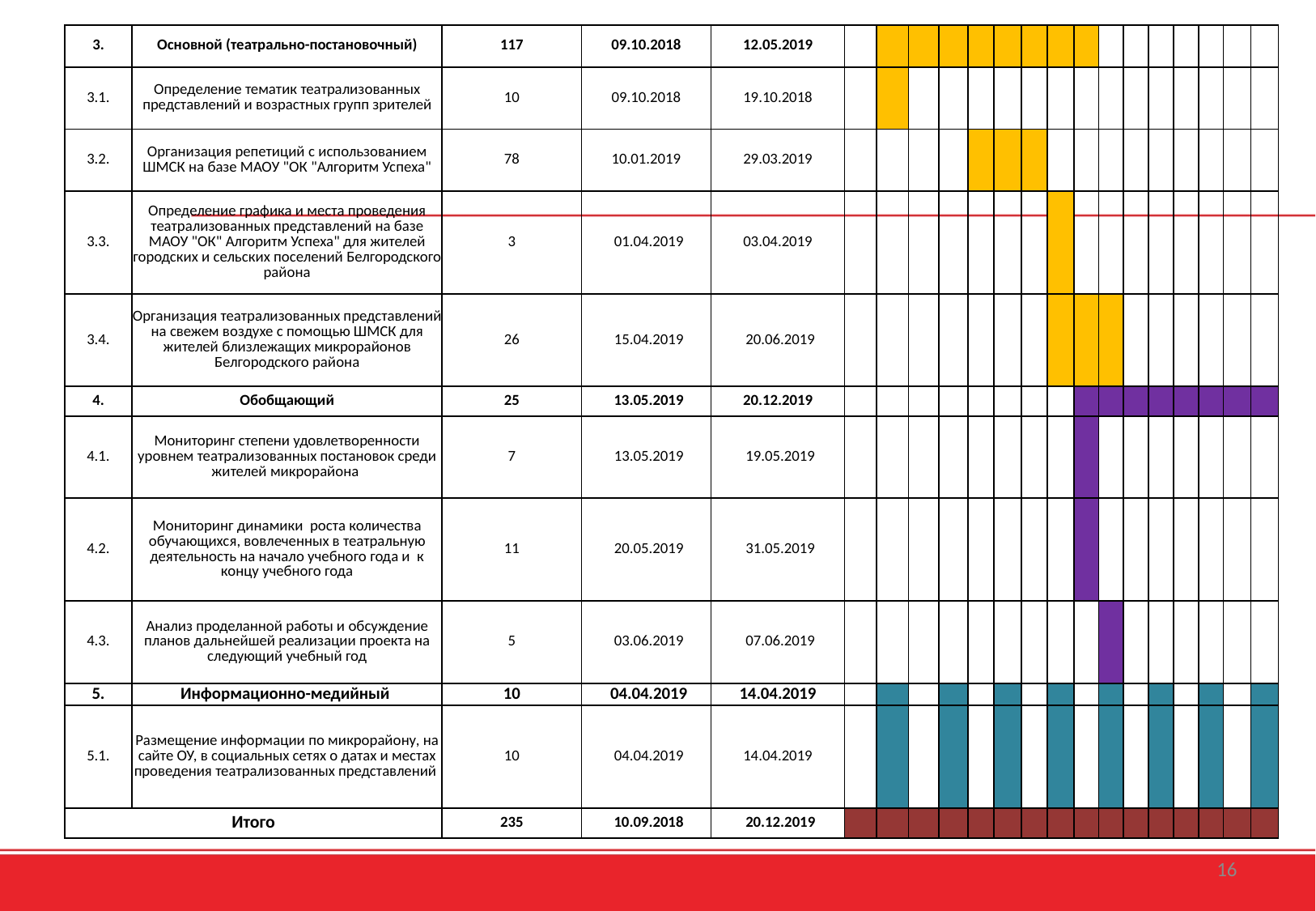

| 3. | Основной (театрально-постановочный) | 117 | 09.10.2018 | 12.05.2019 |  |  |  |  |  |  |  |  |  |  |  |  |  |  |  |  |
| --- | --- | --- | --- | --- | --- | --- | --- | --- | --- | --- | --- | --- | --- | --- | --- | --- | --- | --- | --- | --- |
| 3.1. | Определение тематик театрализованных представлений и возрастных групп зрителей | 10 | 09.10.2018 | 19.10.2018 |  |  |  |  |  |  |  |  |  |  |  |  |  |  |  |  |
| 3.2. | Организация репетиций с использованием ШМСК на базе МАОУ "ОК "Алгоритм Успеха" | 78 | 10.01.2019 | 29.03.2019 |  |  |  |  |  |  |  |  |  |  |  |  |  |  |  |  |
| 3.3. | Определение графика и места проведения театрализованных представлений на базе МАОУ "ОК" Алгоритм Успеха" для жителей городских и сельских поселений Белгородского района | 3 | 01.04.2019 | 03.04.2019 |  |  |  |  |  |  |  |  |  |  |  |  |  |  |  |  |
| 3.4. | Организация театрализованных представлений на свежем воздухе с помощью ШМСК для жителей близлежащих микрорайонов Белгородского района | 26 | 15.04.2019 | 20.06.2019 |  |  |  |  |  |  |  |  |  |  |  |  |  |  |  |  |
| 4. | Обобщающий | 25 | 13.05.2019 | 20.12.2019 |  |  |  |  |  |  |  |  |  |  |  |  |  |  |  |  |
| 4.1. | Мониторинг степени удовлетворенности уровнем театрализованных постановок среди жителей микрорайона | 7 | 13.05.2019 | 19.05.2019 |  |  |  |  |  |  |  |  |  |  |  |  |  |  |  |  |
| 4.2. | Мониторинг динамики роста количества обучающихся, вовлеченных в театральную деятельность на начало учебного года и к концу учебного года | 11 | 20.05.2019 | 31.05.2019 |  |  |  |  |  |  |  |  |  |  |  |  |  |  |  |  |
| 4.3. | Анализ проделанной работы и обсуждение планов дальнейшей реализации проекта на следующий учебный год | 5 | 03.06.2019 | 07.06.2019 |  |  |  |  |  |  |  |  |  |  |  |  |  |  |  |  |
| 5. | Информационно-медийный | 10 | 04.04.2019 | 14.04.2019 |  |  |  |  |  |  |  |  |  |  |  |  |  |  |  |  |
| 5.1. | Размещение информации по микрорайону, на сайте ОУ, в социальных сетях о датах и местах проведения театрализованных представлений | 10 | 04.04.2019 | 14.04.2019 |  |  |  |  |  |  |  |  |  |  |  |  |  |  |  |  |
| Итого |  | 235 | 10.09.2018 | 20.12.2019 |  |  |  |  |  |  |  |  |  |  |  |  |  |  |  |  |
16